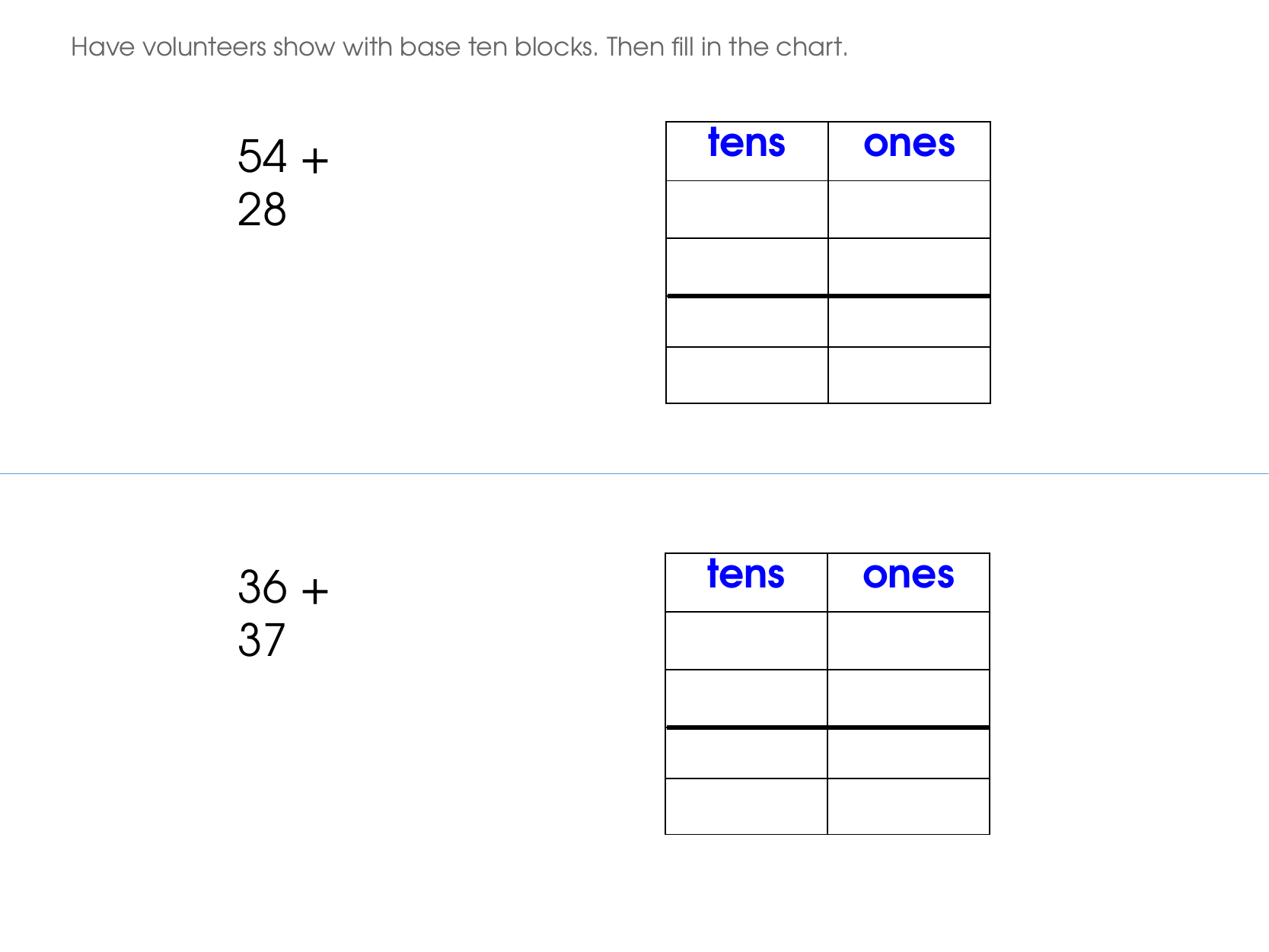

Have volunteers show with base ten blocks. Then fill in the chart.
| tens | ones |
| --- | --- |
|  |  |
|  |  |
|  |  |
|  |  |
54 + 28
| tens | ones |
| --- | --- |
|  |  |
|  |  |
|  |  |
|  |  |
36 + 37